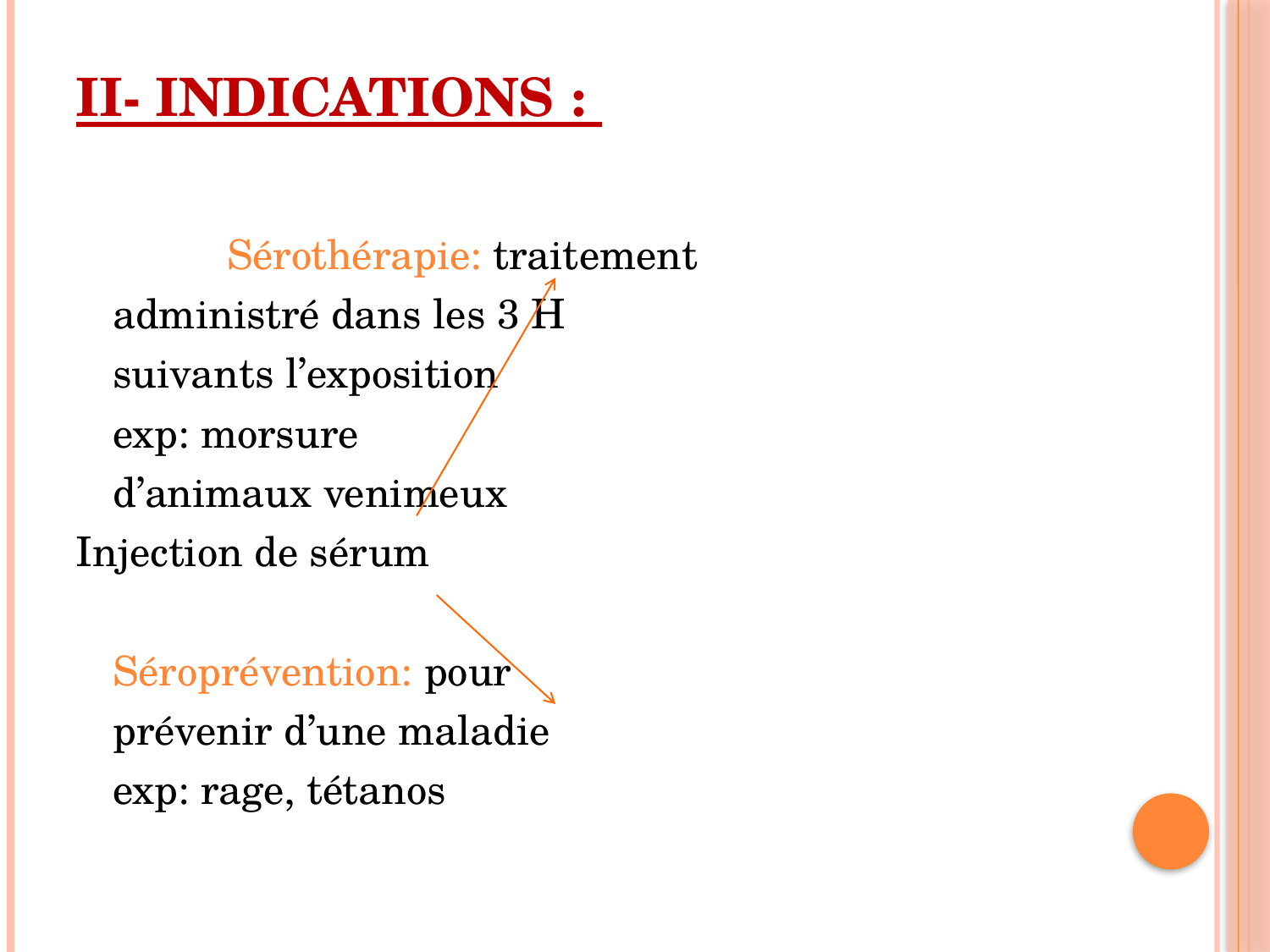

# II- Indications :
				          Sérothérapie: traitement
					administré dans les 3 H
					suivants l’exposition
					exp: morsure
					d’animaux venimeux
Injection de sérum

					Séroprévention: pour
					prévenir d’une maladie
					exp: rage, tétanos